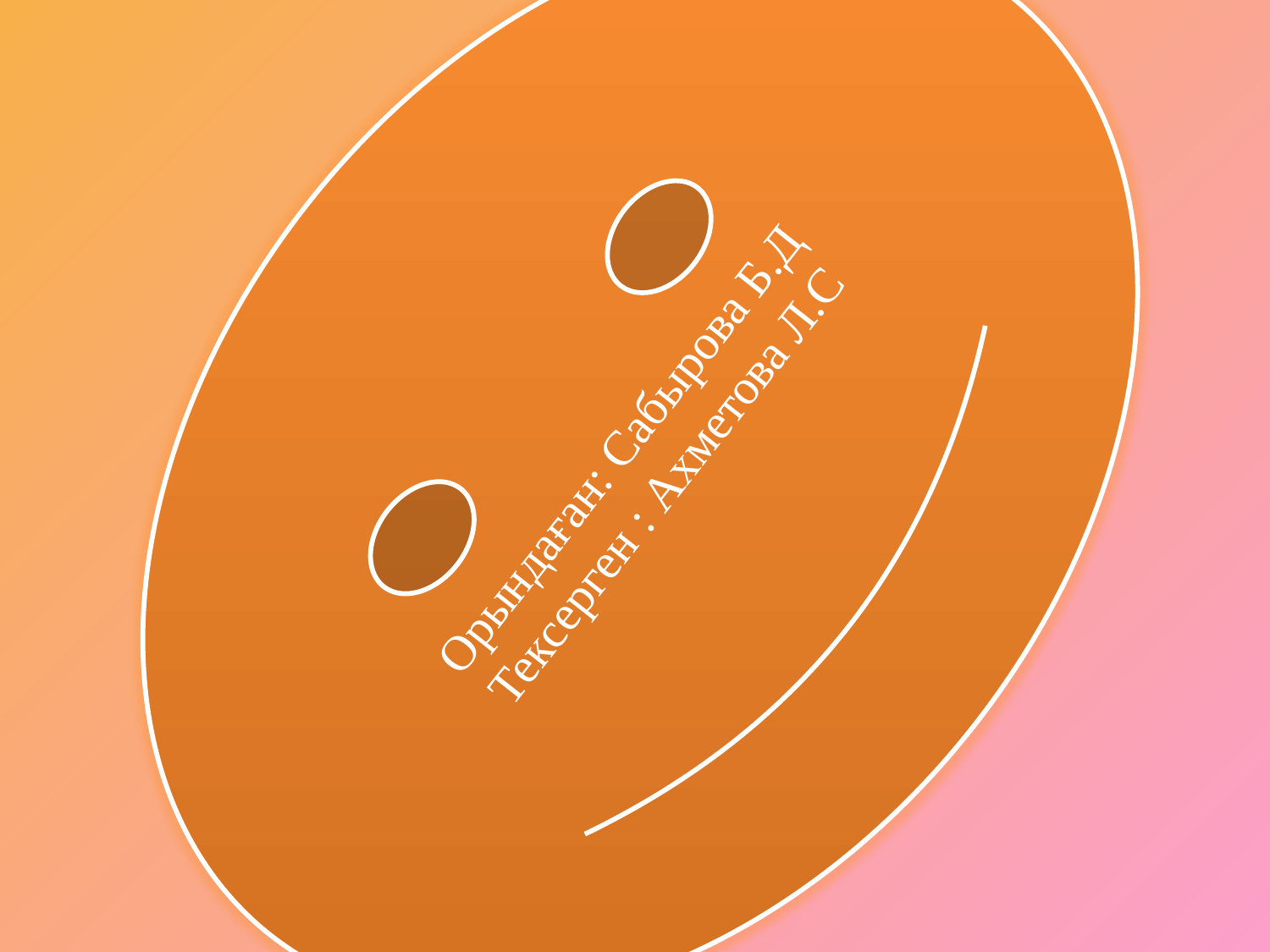

Орындаған: Сабырова Б.Д
Тексерген : Ахметова Л.С